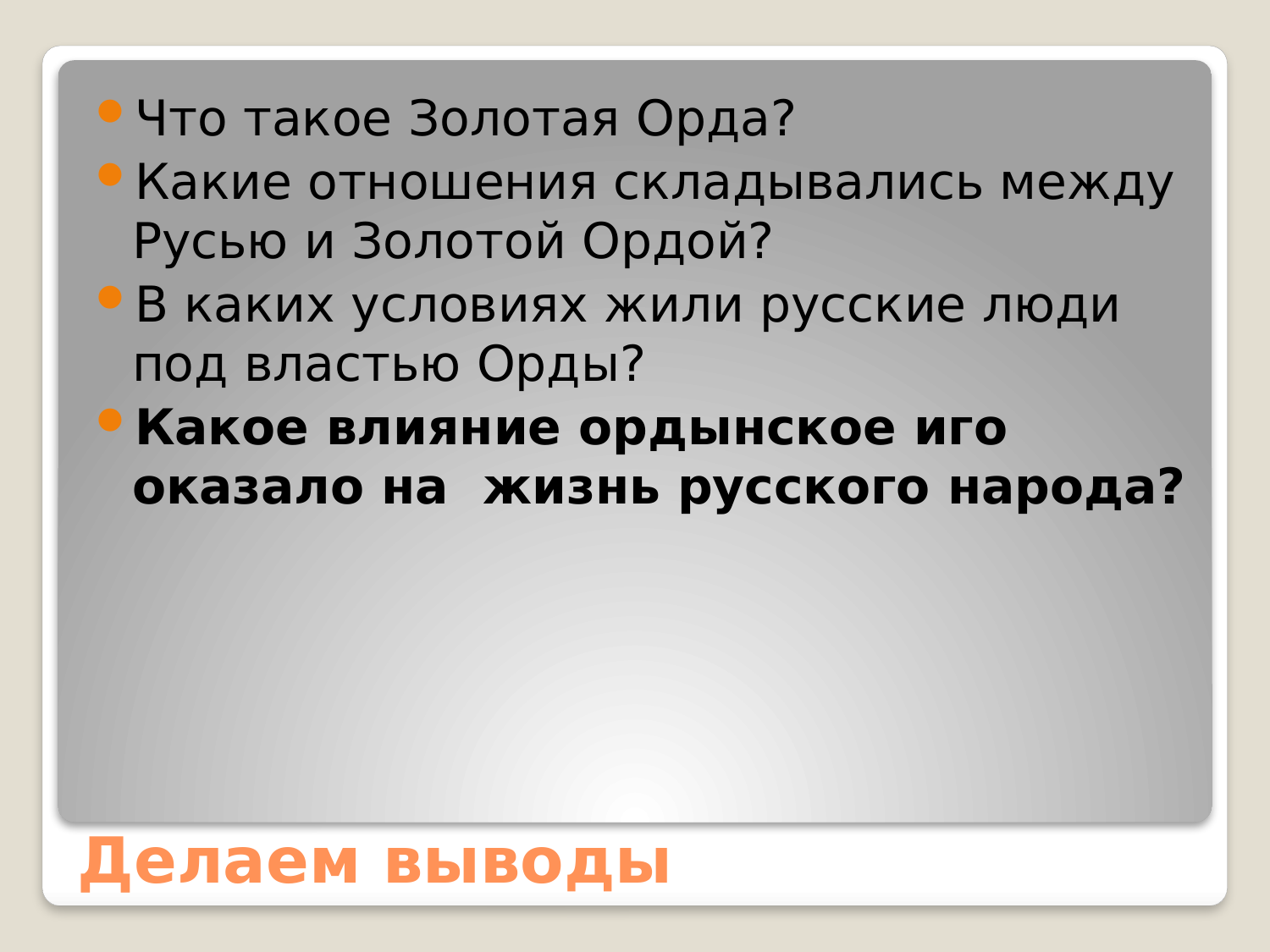

Что такое Золотая Орда?
Какие отношения складывались между Русью и Золотой Ордой?
В каких условиях жили русские люди под властью Орды?
Какое влияние ордынское иго оказало на  жизнь русского народа?

# Делаем выводы